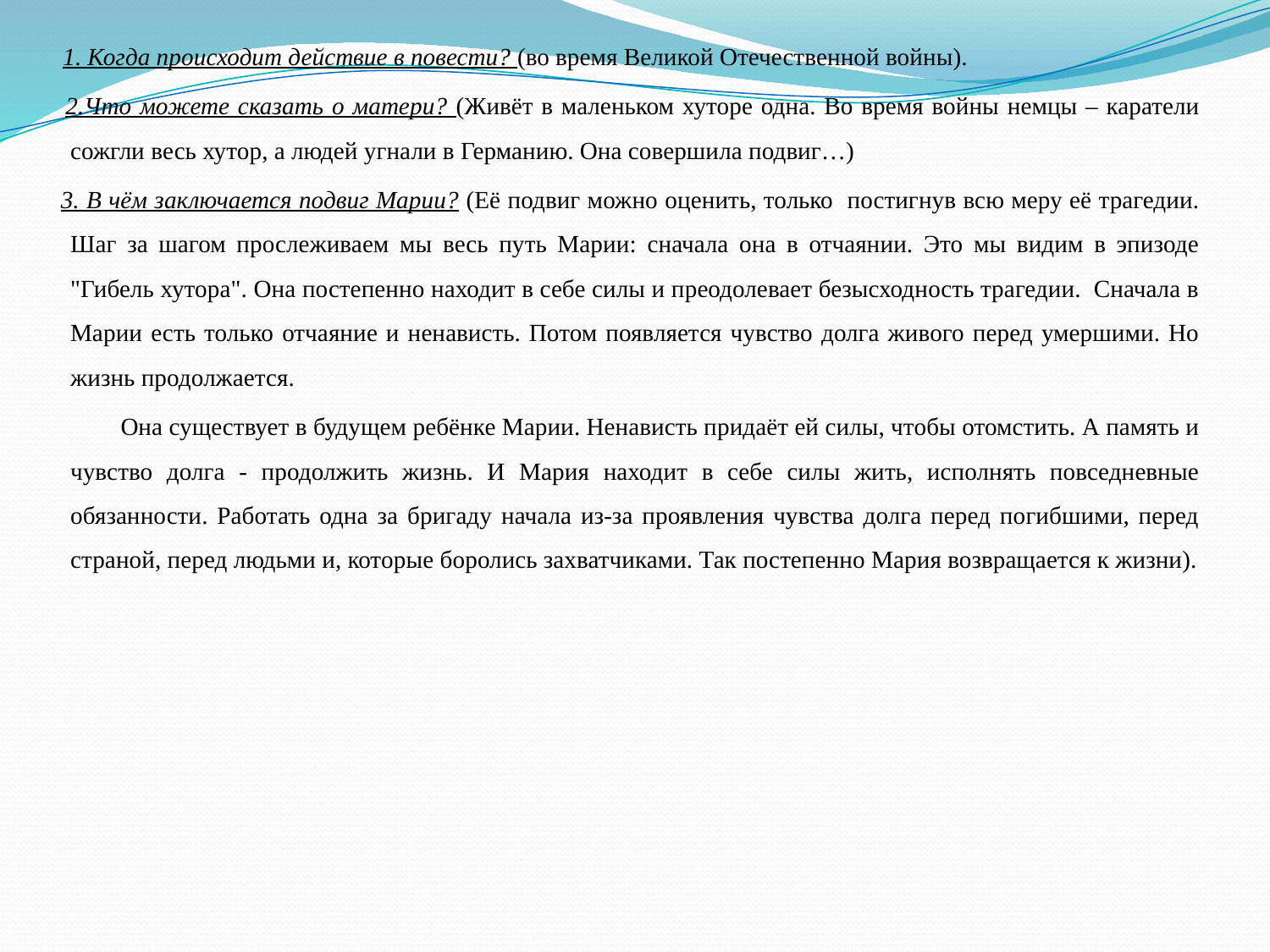

1. Когда происходит действие в повести? (во время Великой Отечественной войны).
    2.Что можете сказать о матери? (Живёт в маленьком хуторе одна. Во время войны немцы – каратели сожгли весь хутор, а людей угнали в Германию. Она совершила подвиг…)
    3. В чём заключается подвиг Марии? (Её подвиг можно оценить, только  постигнув всю меру её трагедии. Шаг за шагом прослеживаем мы весь путь Марии: сначала она в отчаянии. Это мы видим в эпизоде "Гибель хутора". Она постепенно находит в себе силы и преодолевает безысходность трагедии.  Сначала в Марии есть только отчаяние и ненависть. Потом появляется чувство долга живого перед умершими. Но жизнь продолжается.
              Она существует в будущем ребёнке Марии. Ненависть придаёт ей силы, чтобы отомстить. А память и чувство долга - продолжить жизнь. И Мария находит в себе силы жить, исполнять повседневные обязанности. Работать одна за бригаду начала из-за проявления чувства долга перед погибшими, перед страной, перед людьми и, которые боролись захватчиками. Так постепенно Мария возвращается к жизни).